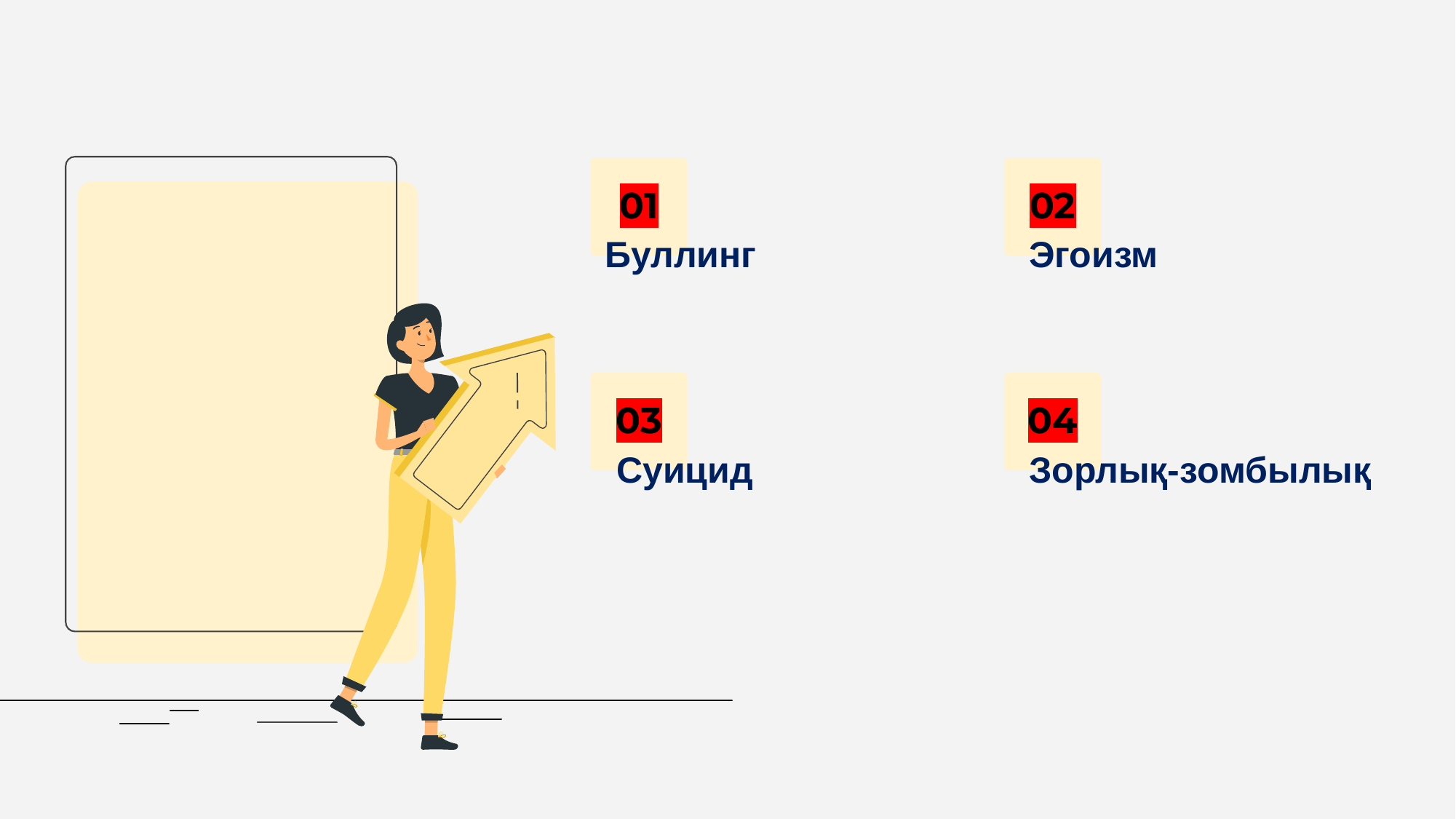

# 01
02
Буллинг
Эгоизм

03
04
Суицид
Зорлық-зомбылық